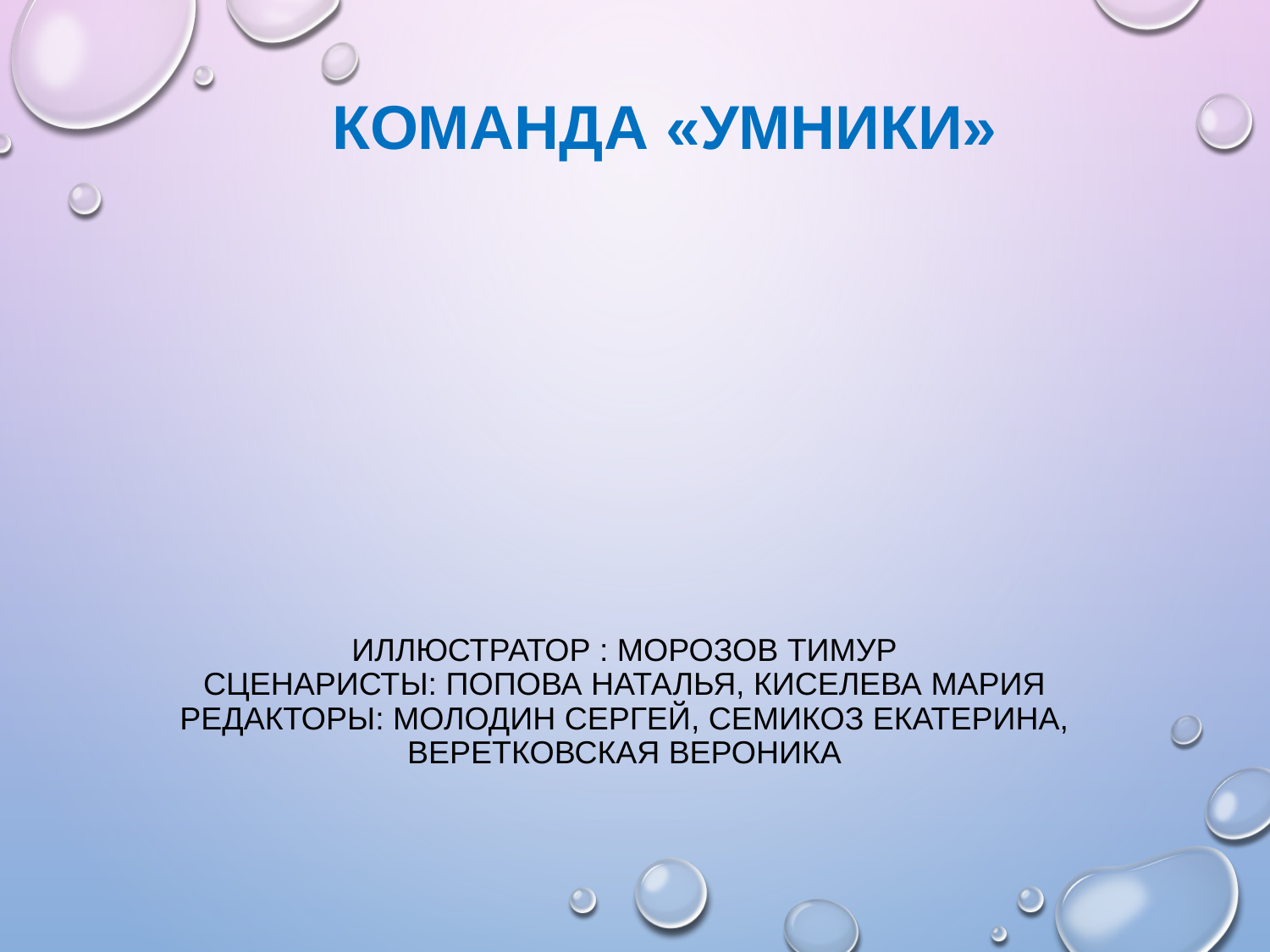

Команда «Умники»

# ИЛлюстратор : Морозов тимур сценаристы: попова наталья, киселева мария редакторы: молодин сергей, семикоз екатерина, веретковская вероника